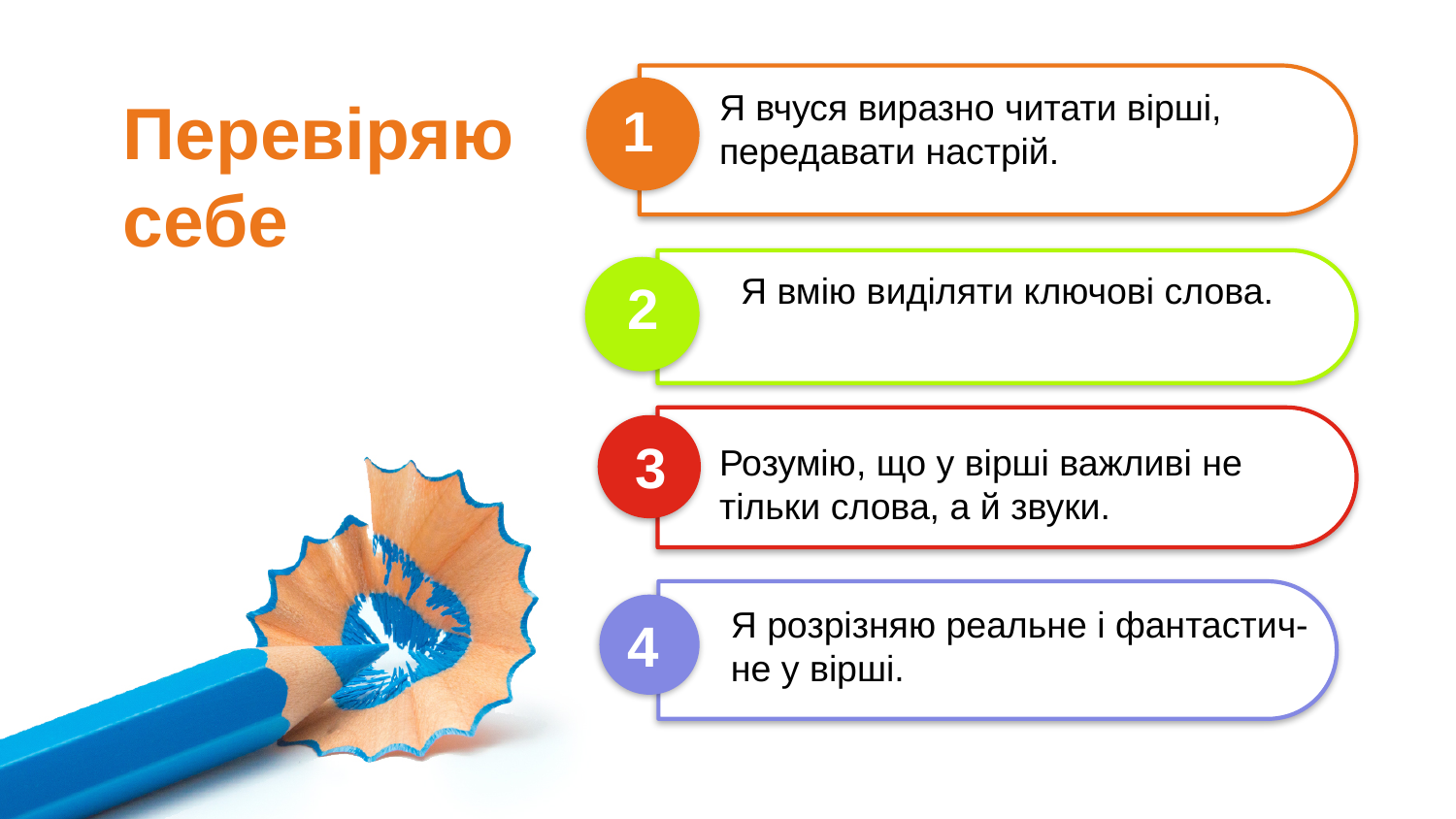

Перевіряю себе
Я вчуся виразно читати вірші,
передавати настрій.

1

Я вмію виділяти ключові слова.
2

3
Розумію, що у вірші важливі не
тільки слова, а й звуки.

Я розрізняю реальне і фантастич-не у вірші.
4